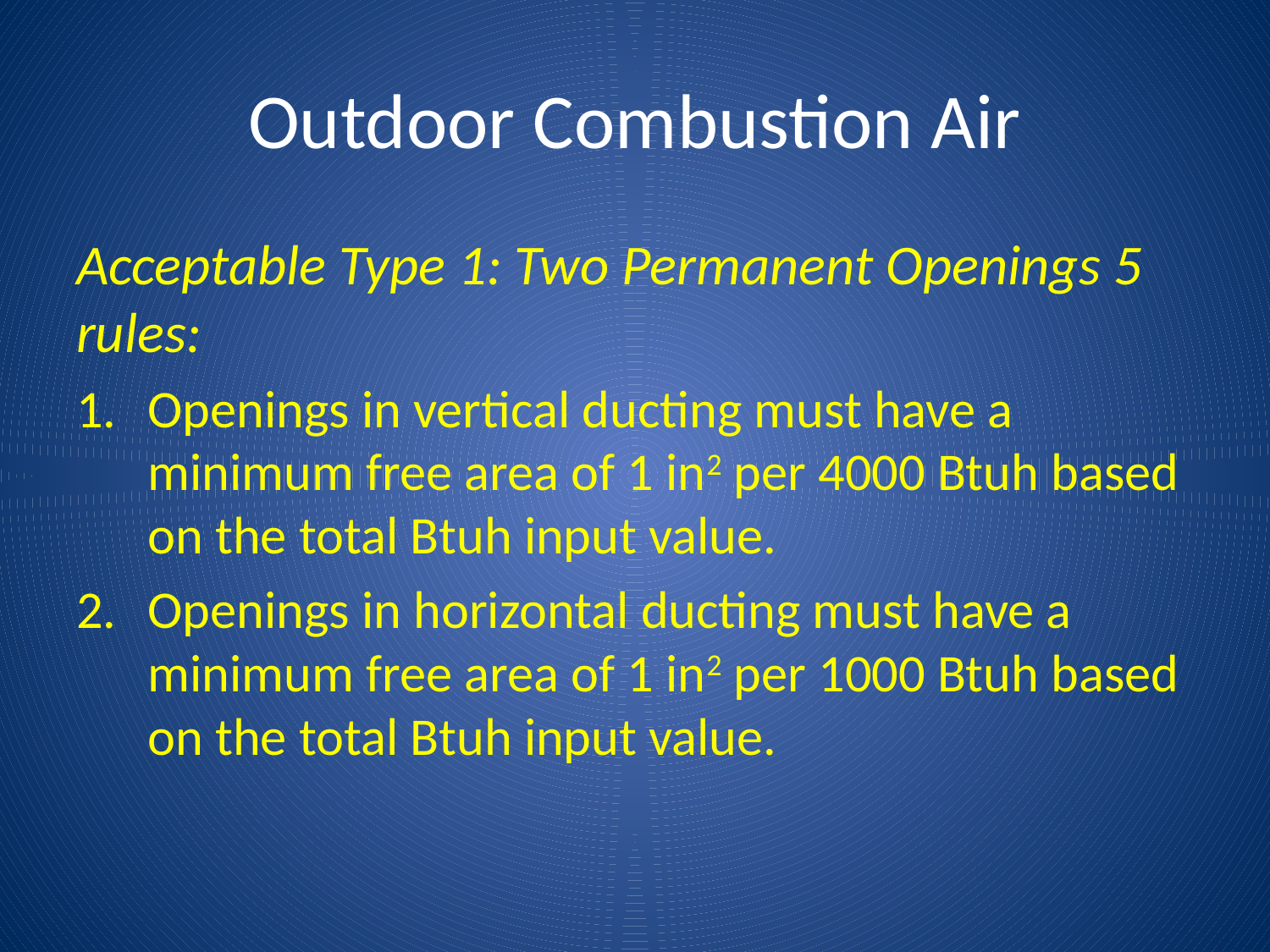

# Outdoor Combustion Air
Acceptable Type 1: Two Permanent Openings 5 rules:
Openings in vertical ducting must have a minimum free area of 1 in2 per 4000 Btuh based on the total Btuh input value.
Openings in horizontal ducting must have a minimum free area of 1 in2 per 1000 Btuh based on the total Btuh input value.